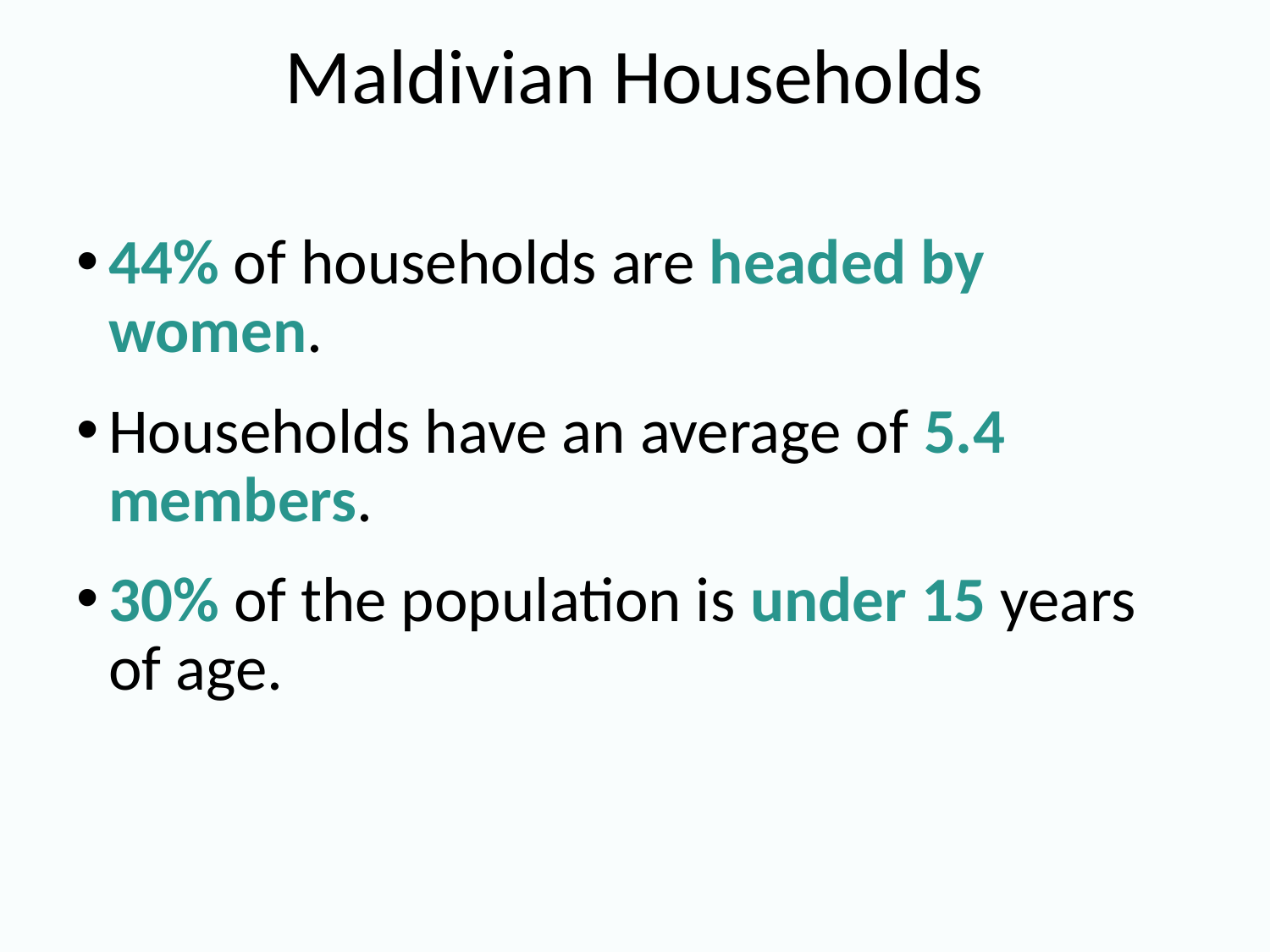

# Maldivian Households
44% of households are headed by women.
Households have an average of 5.4 members.
30% of the population is under 15 years of age.